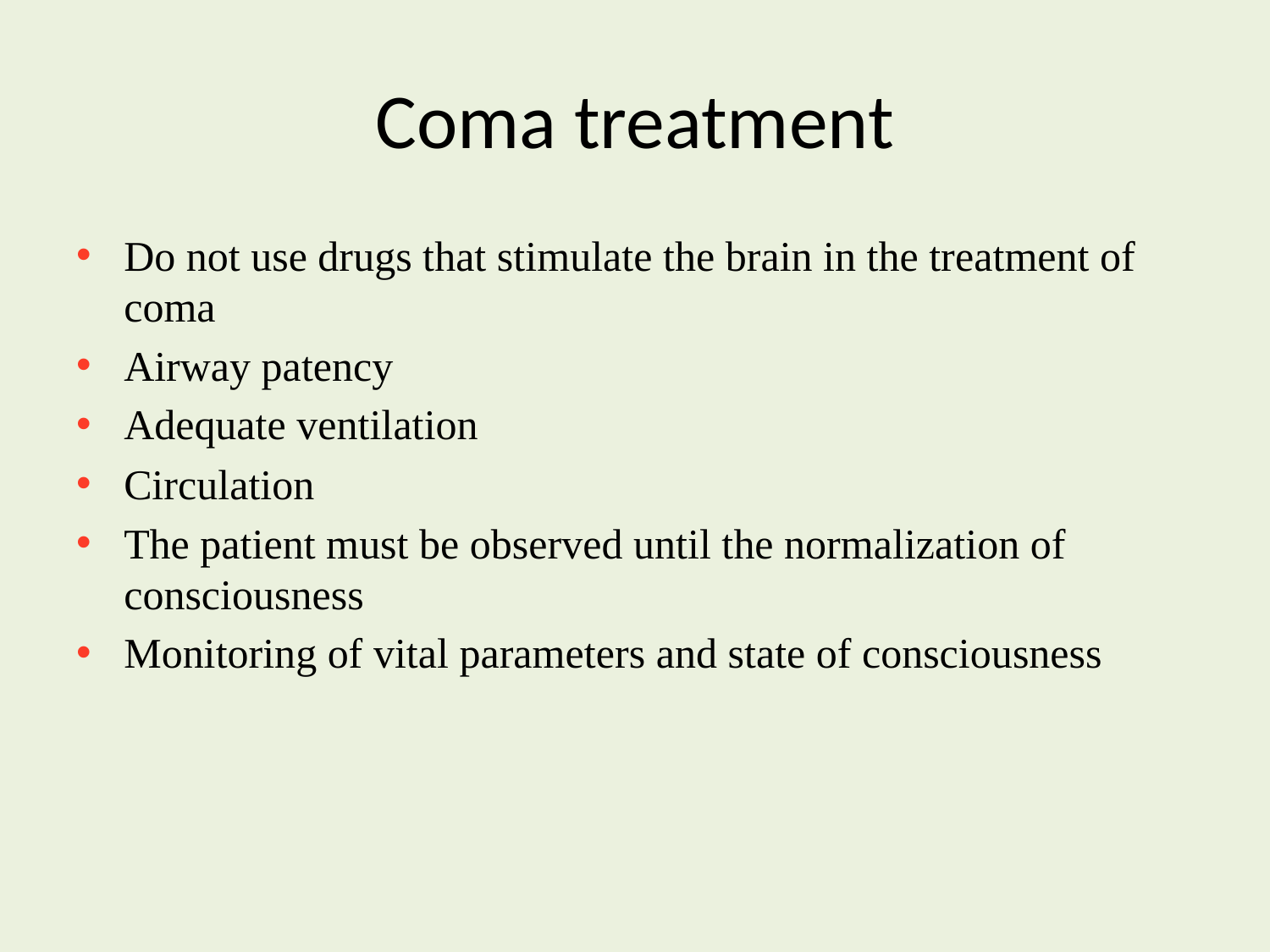

# Coma treatment
Do not use drugs that stimulate the brain in the treatment of coma
Airway patency
Adequate ventilation
Circulation
The patient must be observed until the normalization of consciousness
Monitoring of vital parameters and state of consciousness